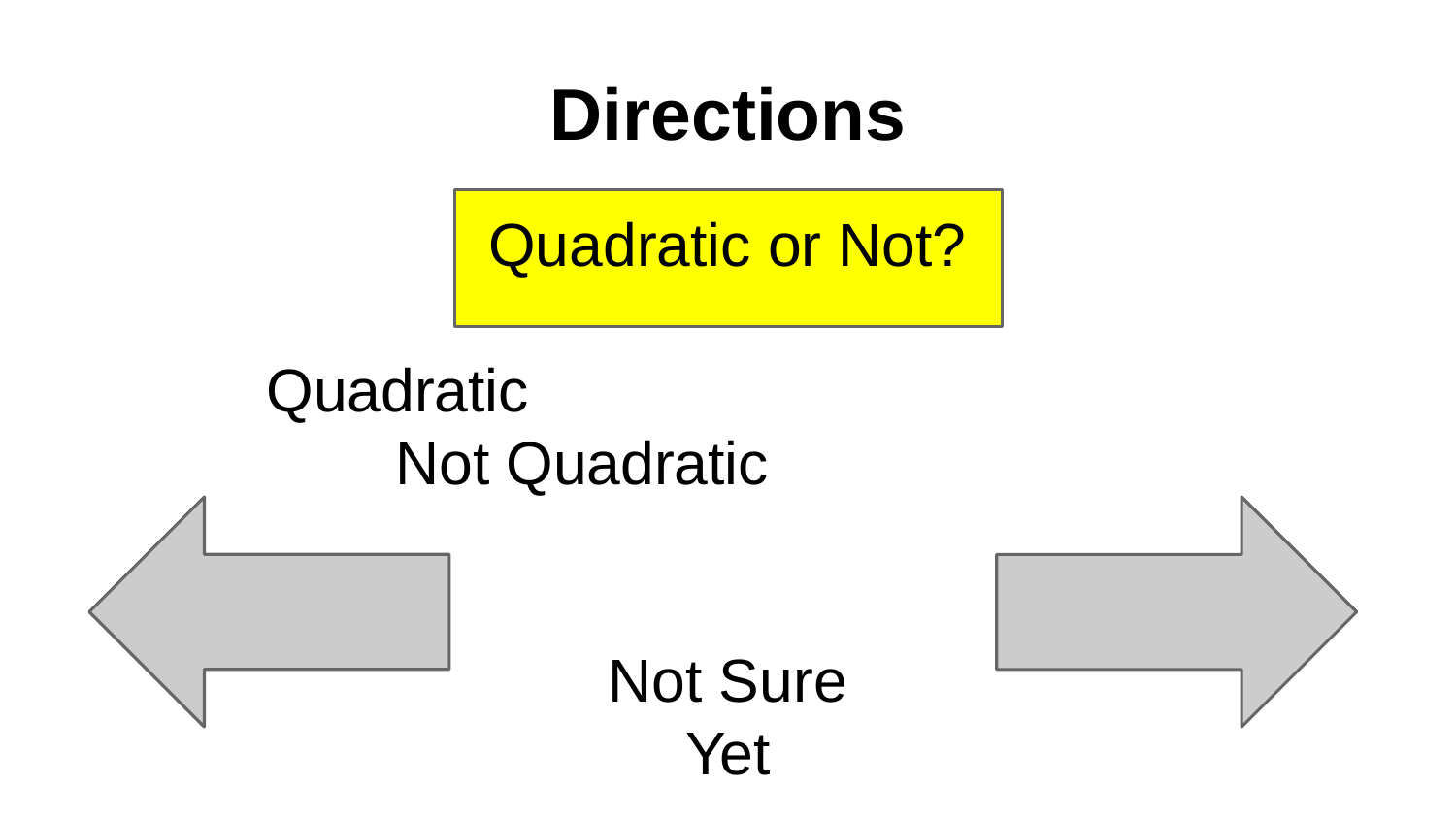

# Directions

Quadratic or Not?

	  Quadratic						 	 Not Quadratic

Not Sure
Yet